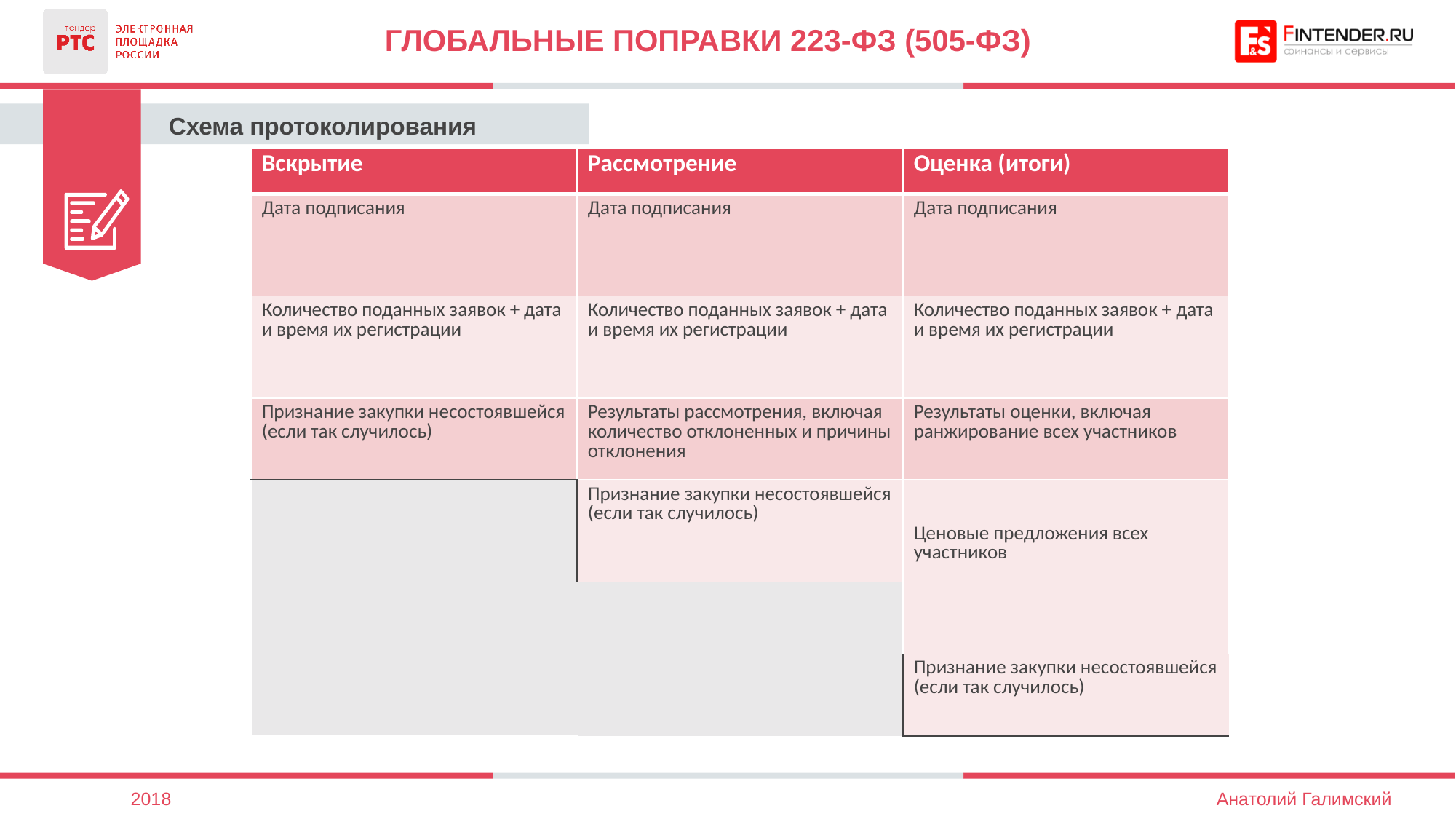

# ГЛОБАЛЬНЫЕ ПОПРАВКИ 223-фз (505-фз)

Схема протоколирования

| Вскрытие | Рассмотрение | Оценка (итоги) |
| --- | --- | --- |
| Дата подписания | Дата подписания | Дата подписания |
| Количество поданных заявок + дата и время их регистрации | Количество поданных заявок + дата и время их регистрации | Количество поданных заявок + дата и время их регистрации |
| Признание закупки несостоявшейся (если так случилось) | Результаты рассмотрения, включая количество отклоненных и причины отклонения | Результаты оценки, включая ранжирование всех участников |
|  | Признание закупки несостоявшейся (если так случилось) | Ценовые предложения всех участников |
|  |  |  |
|  |  | Признание закупки несостоявшейся (если так случилось) |

2018
Анатолий Галимский